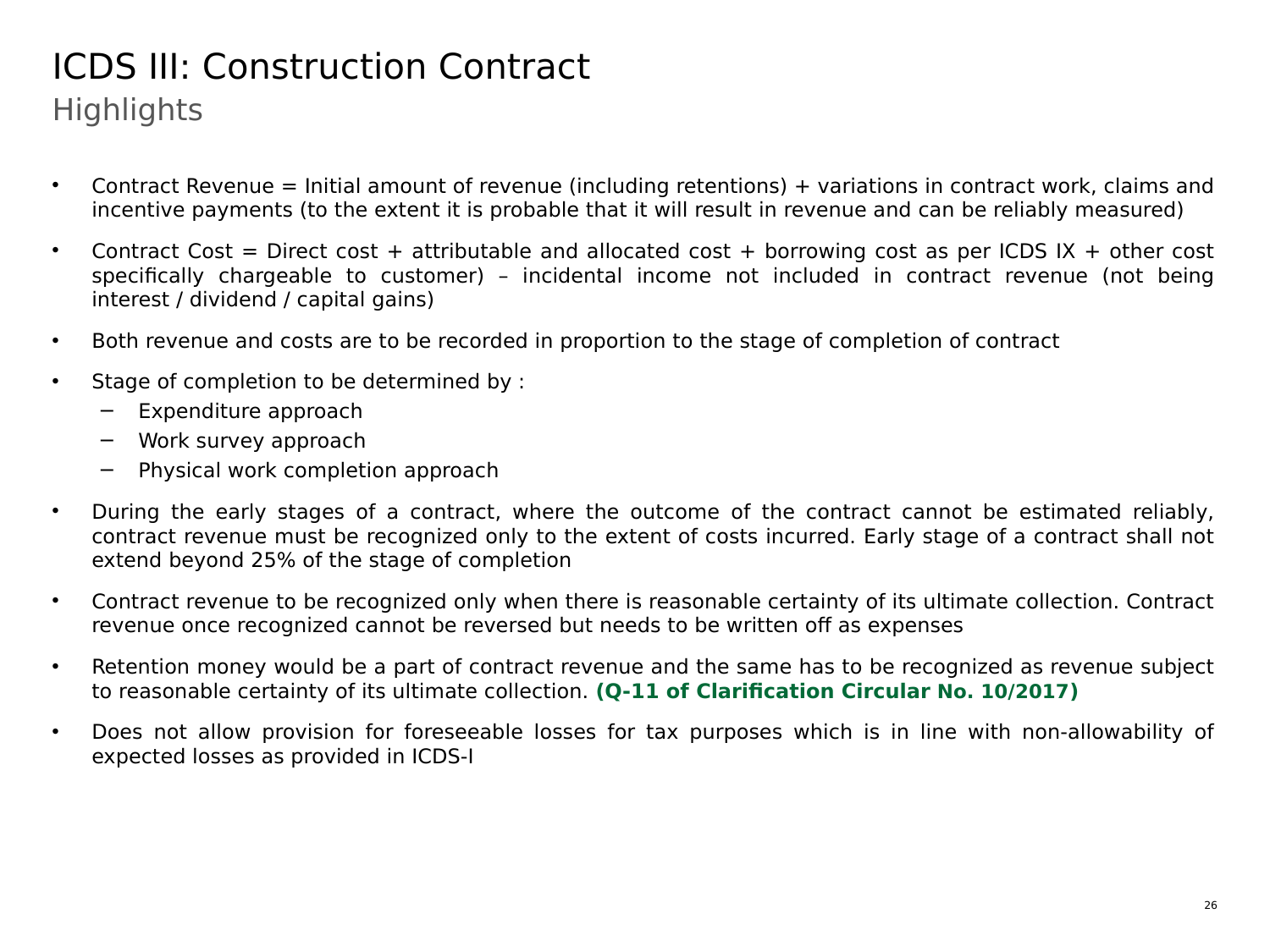

# ICDS III: Construction Contract
Highlights
Contract Revenue = Initial amount of revenue (including retentions) + variations in contract work, claims and incentive payments (to the extent it is probable that it will result in revenue and can be reliably measured)
Contract Cost = Direct cost + attributable and allocated cost + borrowing cost as per ICDS IX + other cost specifically chargeable to customer) – incidental income not included in contract revenue (not being interest / dividend / capital gains)
Both revenue and costs are to be recorded in proportion to the stage of completion of contract
Stage of completion to be determined by :
Expenditure approach
Work survey approach
Physical work completion approach
During the early stages of a contract, where the outcome of the contract cannot be estimated reliably, contract revenue must be recognized only to the extent of costs incurred. Early stage of a contract shall not extend beyond 25% of the stage of completion
Contract revenue to be recognized only when there is reasonable certainty of its ultimate collection. Contract revenue once recognized cannot be reversed but needs to be written off as expenses
Retention money would be a part of contract revenue and the same has to be recognized as revenue subject to reasonable certainty of its ultimate collection. (Q-11 of Clarification Circular No. 10/2017)
Does not allow provision for foreseeable losses for tax purposes which is in line with non-allowability of expected losses as provided in ICDS-I